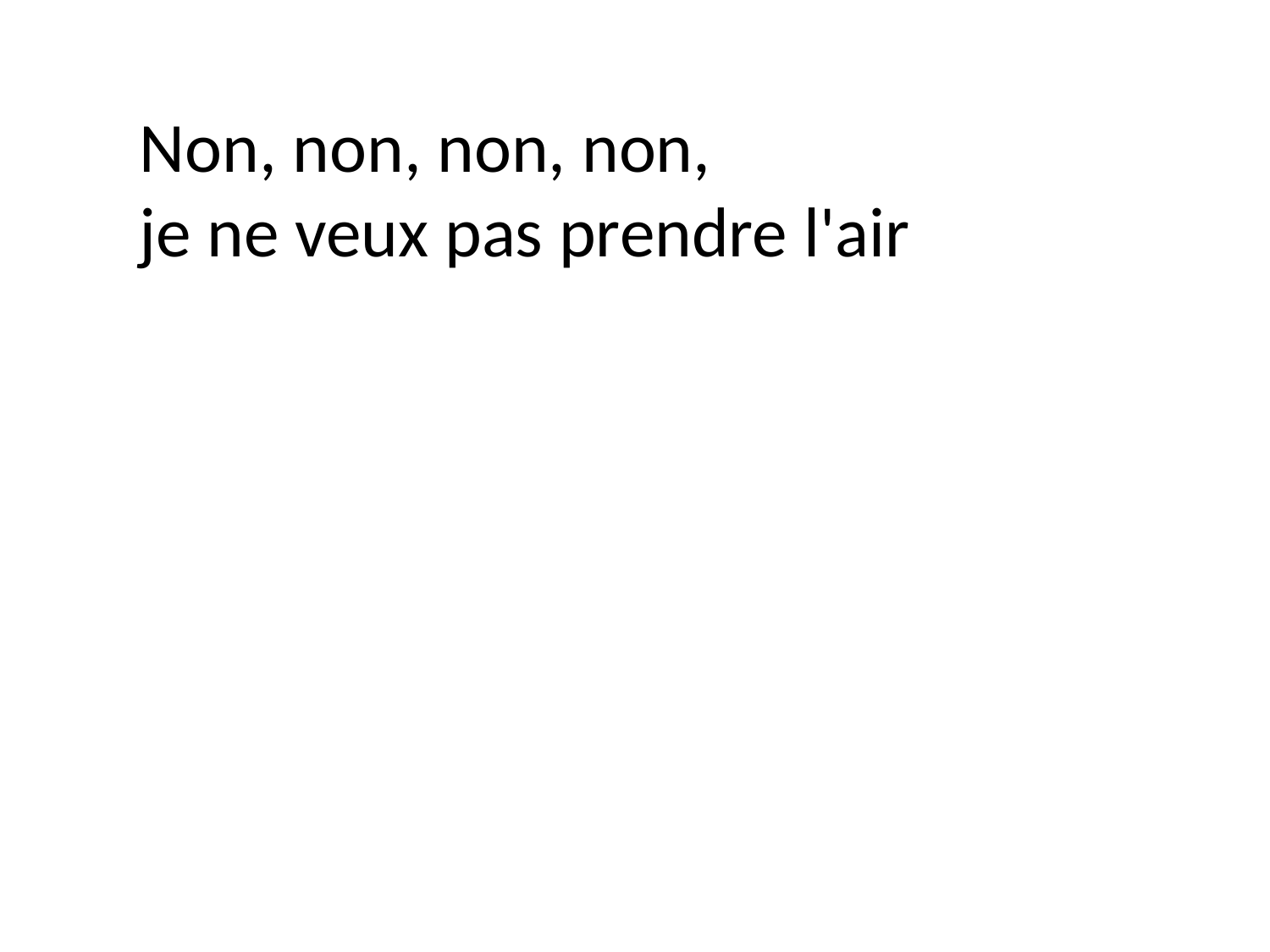

Non, non, non, non,
je ne veux pas prendre l'air